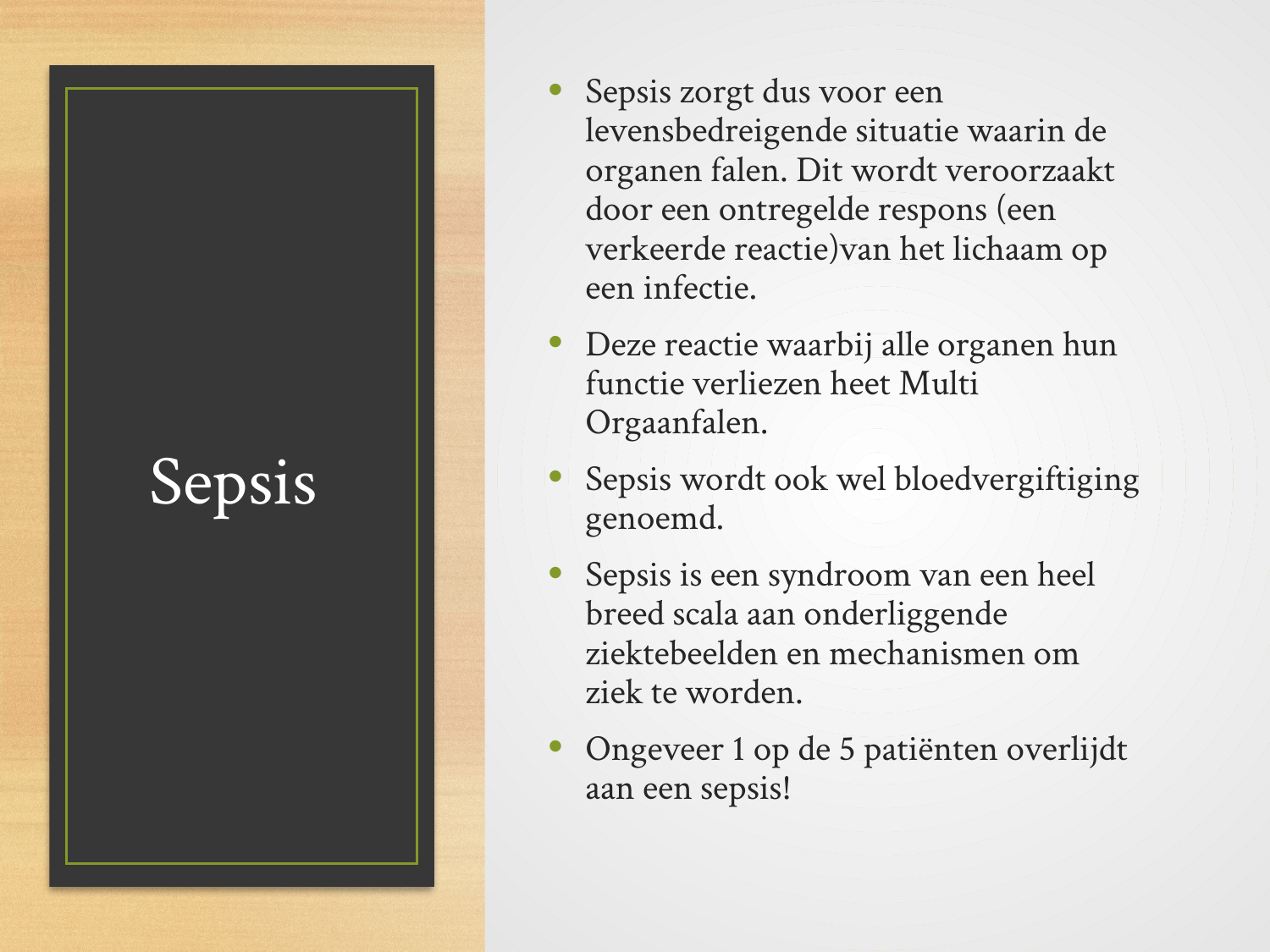

Sepsis zorgt dus voor een levensbedreigende situatie waarin de  organen falen. Dit wordt veroorzaakt door een ontregelde respons (een verkeerde reactie)van het lichaam op een infectie.
Deze reactie waarbij alle organen hun functie verliezen heet Multi Orgaanfalen.
Sepsis wordt ook wel bloedvergiftiging genoemd.
Sepsis is een syndroom van een heel breed scala aan onderliggende ziektebeelden en mechanismen om ziek te worden.
Ongeveer 1 op de 5 patiënten overlijdt aan een sepsis!

# Sepsis